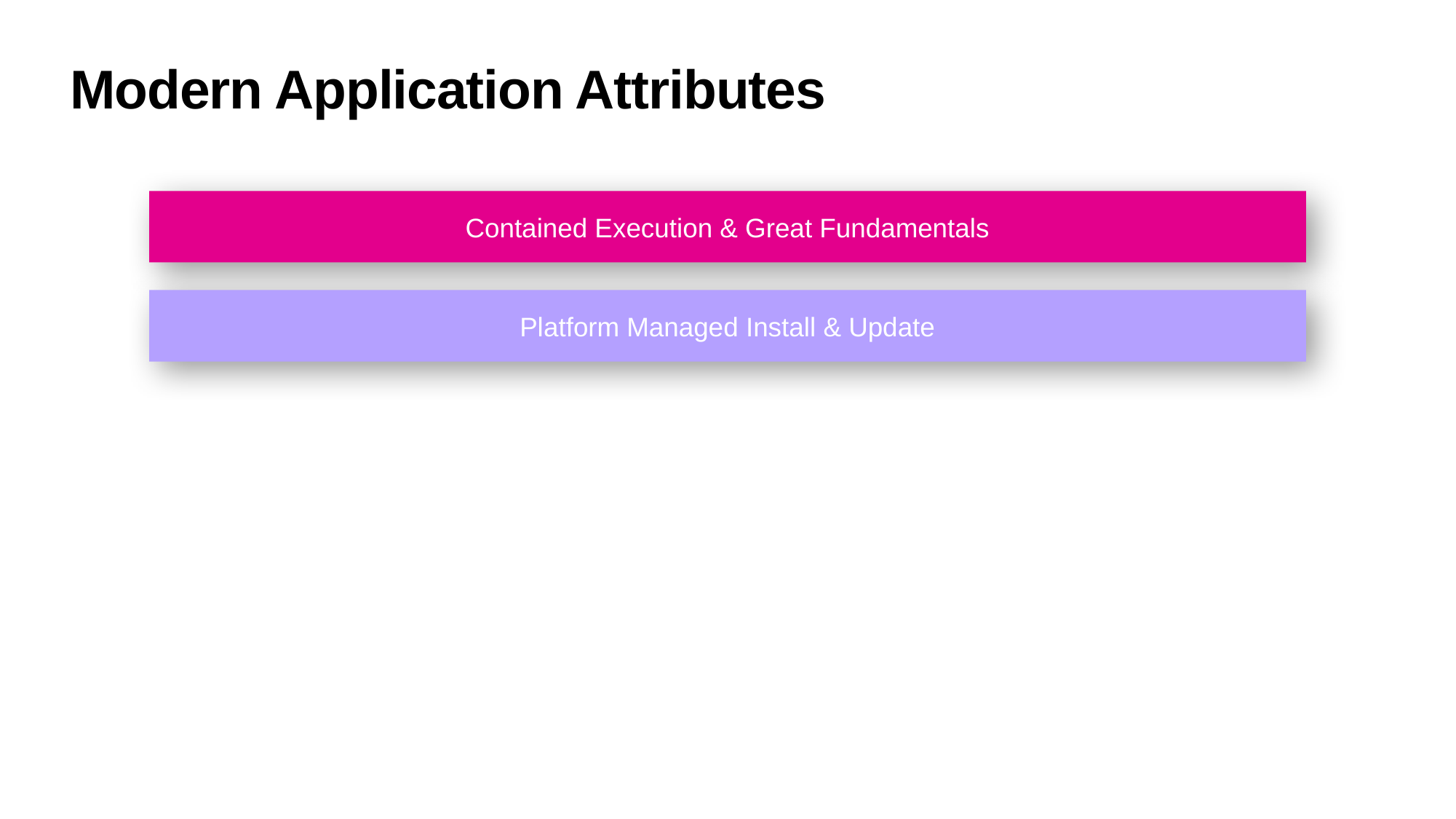

# Modern Application Attributes
Contained Execution & Great Fundamentals
Platform Managed Install & Update